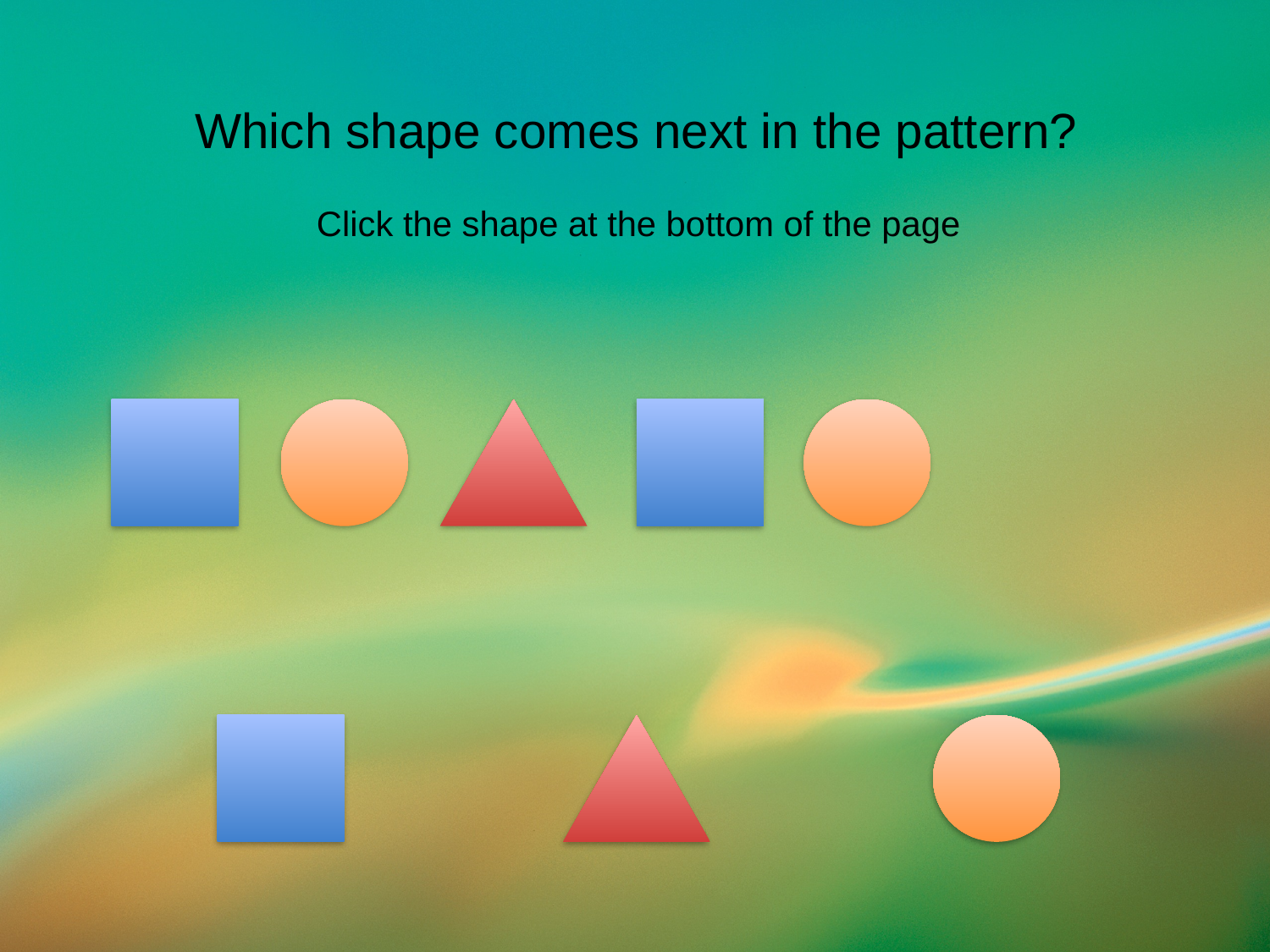

Which shape comes next in the pattern?
Click the shape at the bottom of the page